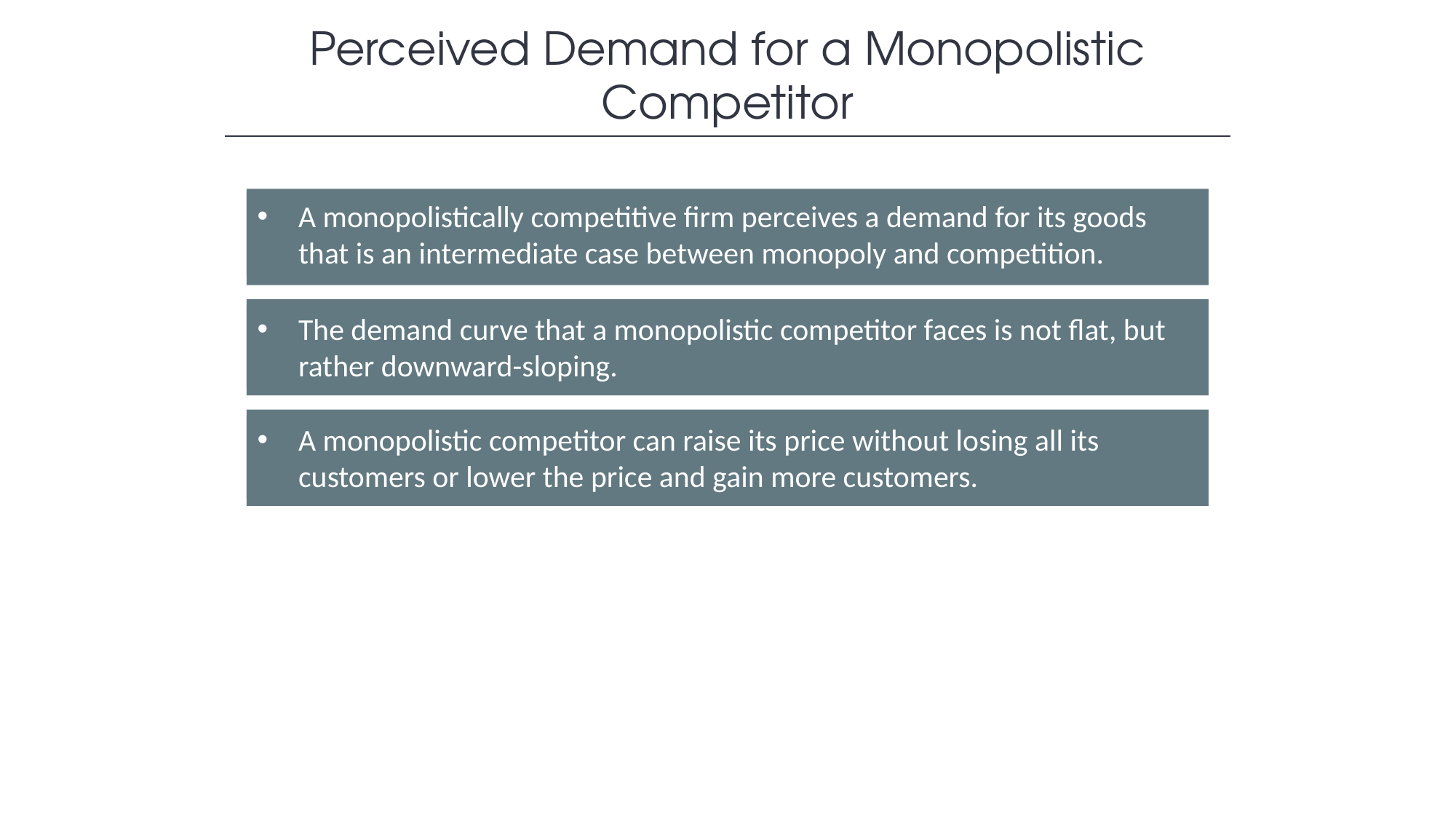

Perceived Demand for a Monopolistic Competitor

A monopolistically competitive firm perceives a demand for its goods that is an intermediate case between monopoly and competition.

The demand curve that a monopolistic competitor faces is not flat, but rather downward-sloping.

A monopolistic competitor can raise its price without losing all its customers or lower the price and gain more customers.